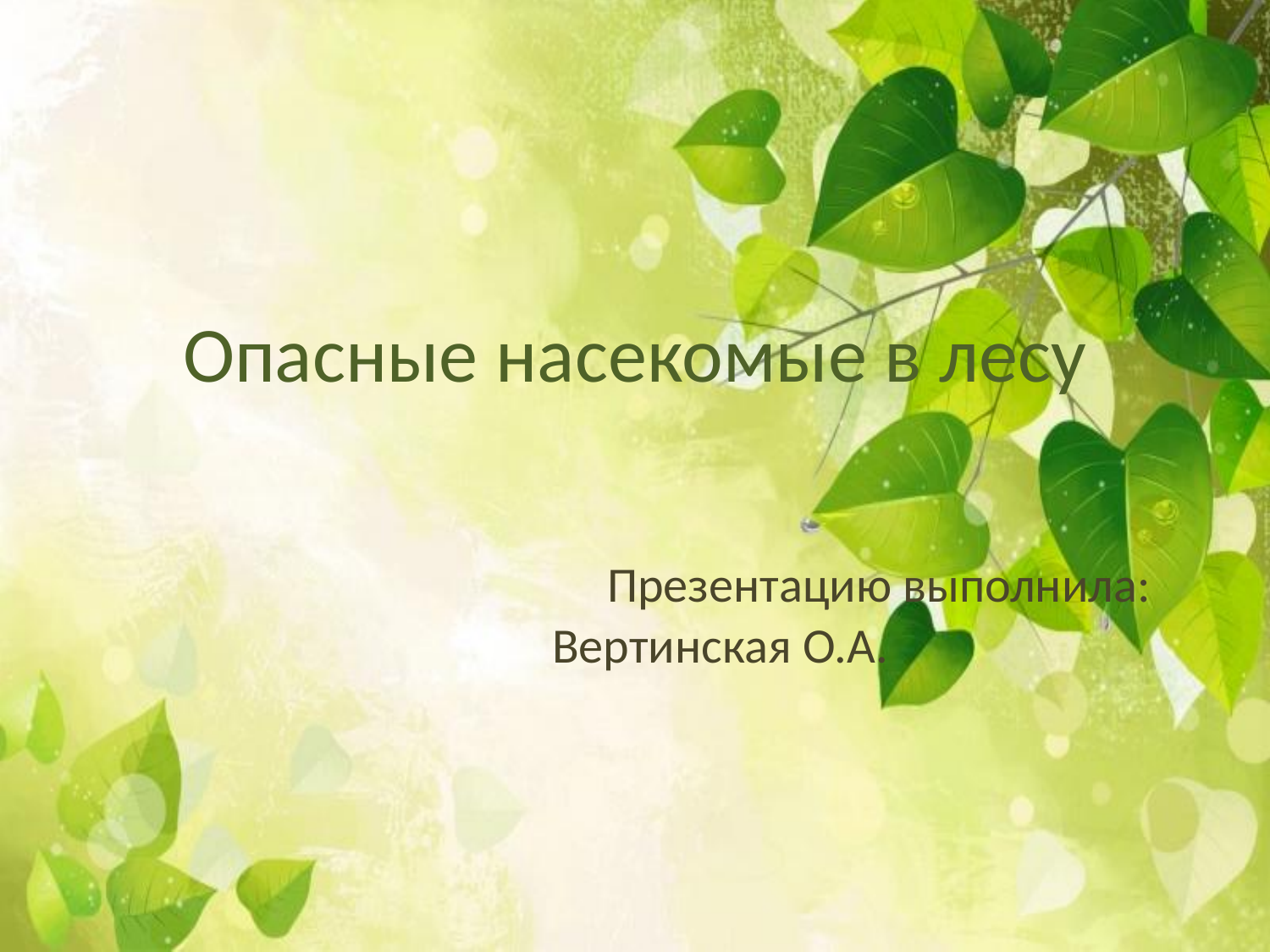

# Опасные насекомые в лесу
                         Презентацию выполнила: Вертинская О.А.